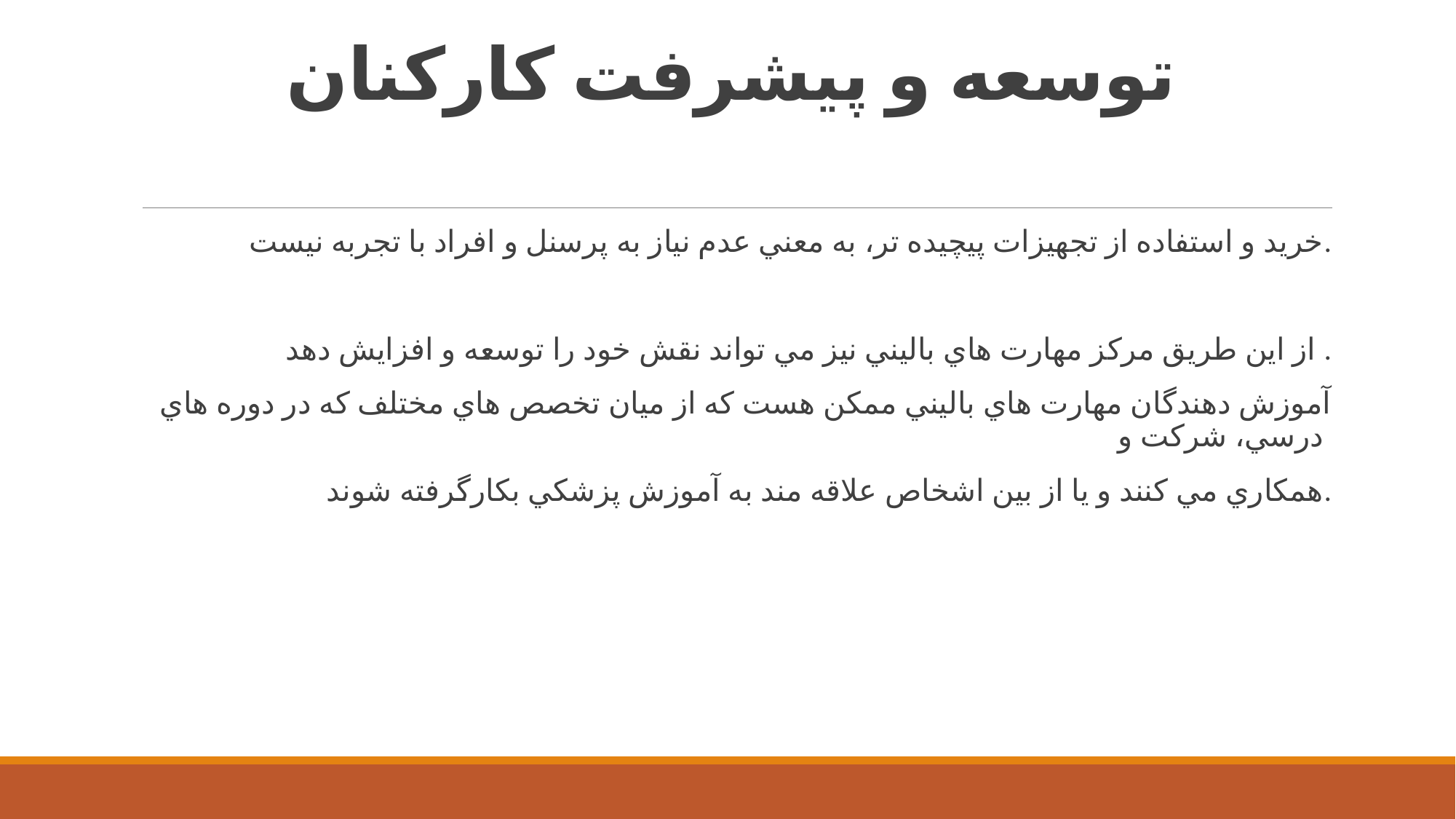

# توسعه و پيشرفت كاركنان
خريد و استفاده از تجهيزات پيچيده تر، به معني عدم نياز به پرسنل و افراد با تجربه نيست.

از اين طريق مركز مهارت هاي باليني نيز مي تواند نقش خود را توسعه و افزايش دهد .
آموزش دهندگان مهارت هاي باليني ممكن هست كه از ميان تخصص هاي مختلف كه در دوره هاي درسي، شركت و
همكاري مي كنند و يا از بين اشخاص علاقه مند به آموزش پزشكي بكارگرفته شوند.